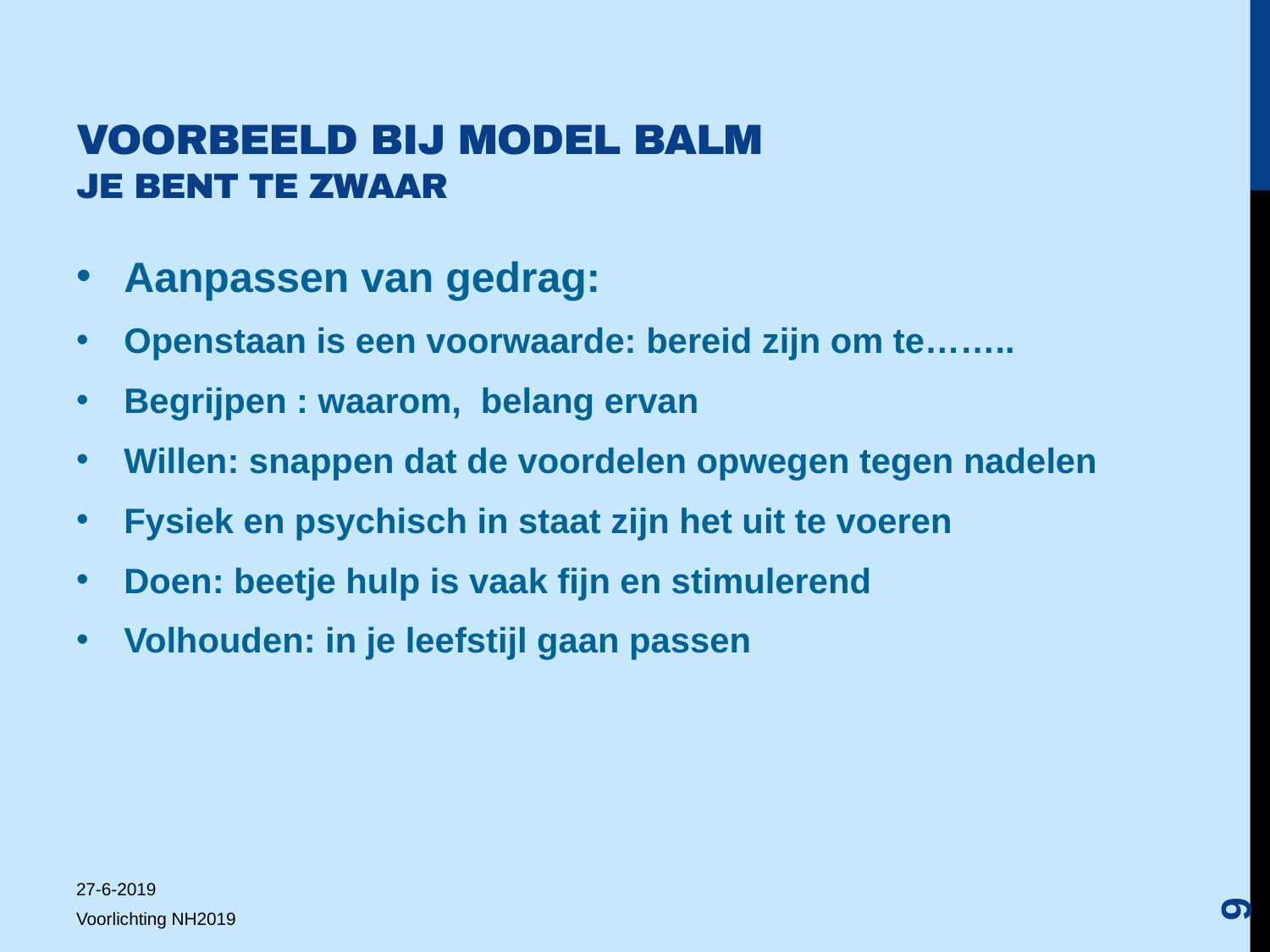

# Voorbeeld bij model balm Je bent te zwaar
Aanpassen van gedrag:
Openstaan is een voorwaarde: bereid zijn om te……..
Begrijpen : waarom,  belang ervan
Willen: snappen dat de voordelen opwegen tegen nadelen
Fysiek en psychisch in staat zijn het uit te voeren
Doen: beetje hulp is vaak fijn en stimulerend
Volhouden: in je leefstijl gaan passen

9
27-6-2019
Voorlichting NH2019